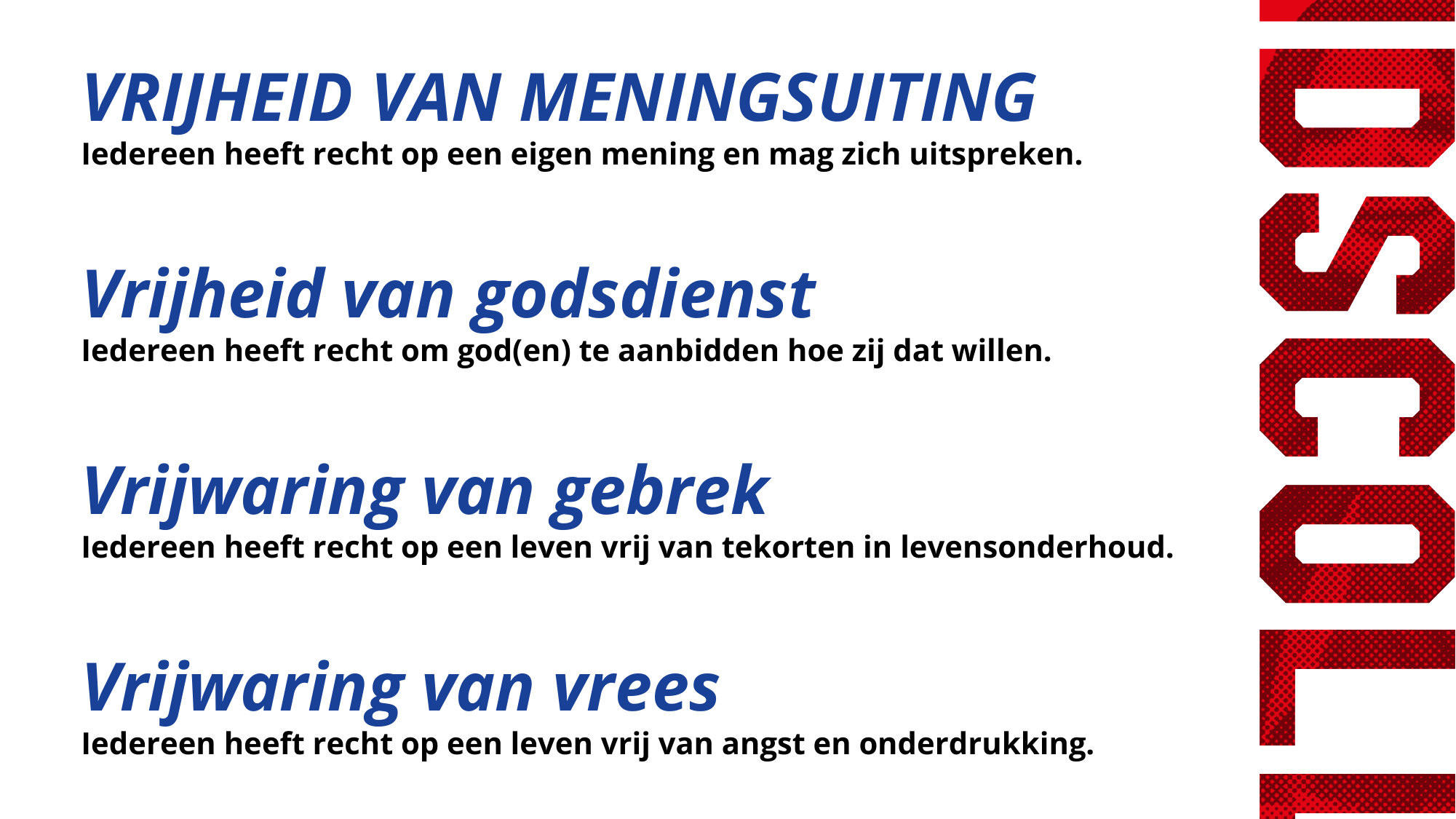

VRIJHEID VAN MENINGSUITING
Iedereen heeft recht op een eigen mening en mag zich uitspreken.

Vrijheid van godsdienst
Iedereen heeft recht om god(en) te aanbidden hoe zij dat willen.

Vrijwaring van gebrek
Iedereen heeft recht op een leven vrij van tekorten in levensonderhoud.

Vrijwaring van vrees
Iedereen heeft recht op een leven vrij van angst en onderdrukking.